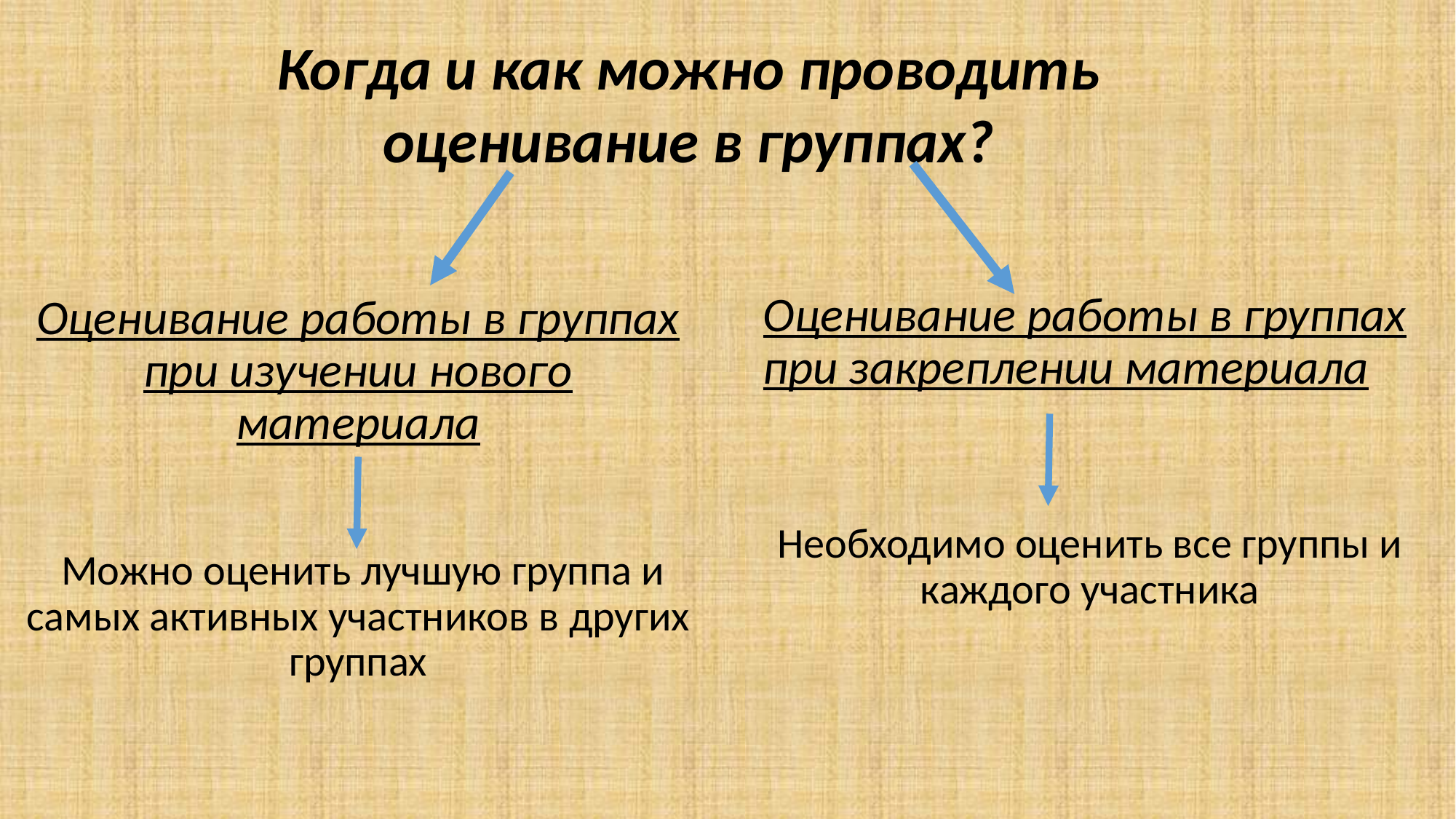

Когда и как можно проводить оценивание в группах?
# Оценивание работы в группах при изучении нового материала Можно оценить лучшую группа и самых активных участников в других группах
Оценивание работы в группах при закреплении материала

Необходимо оценить все группы и каждого участника